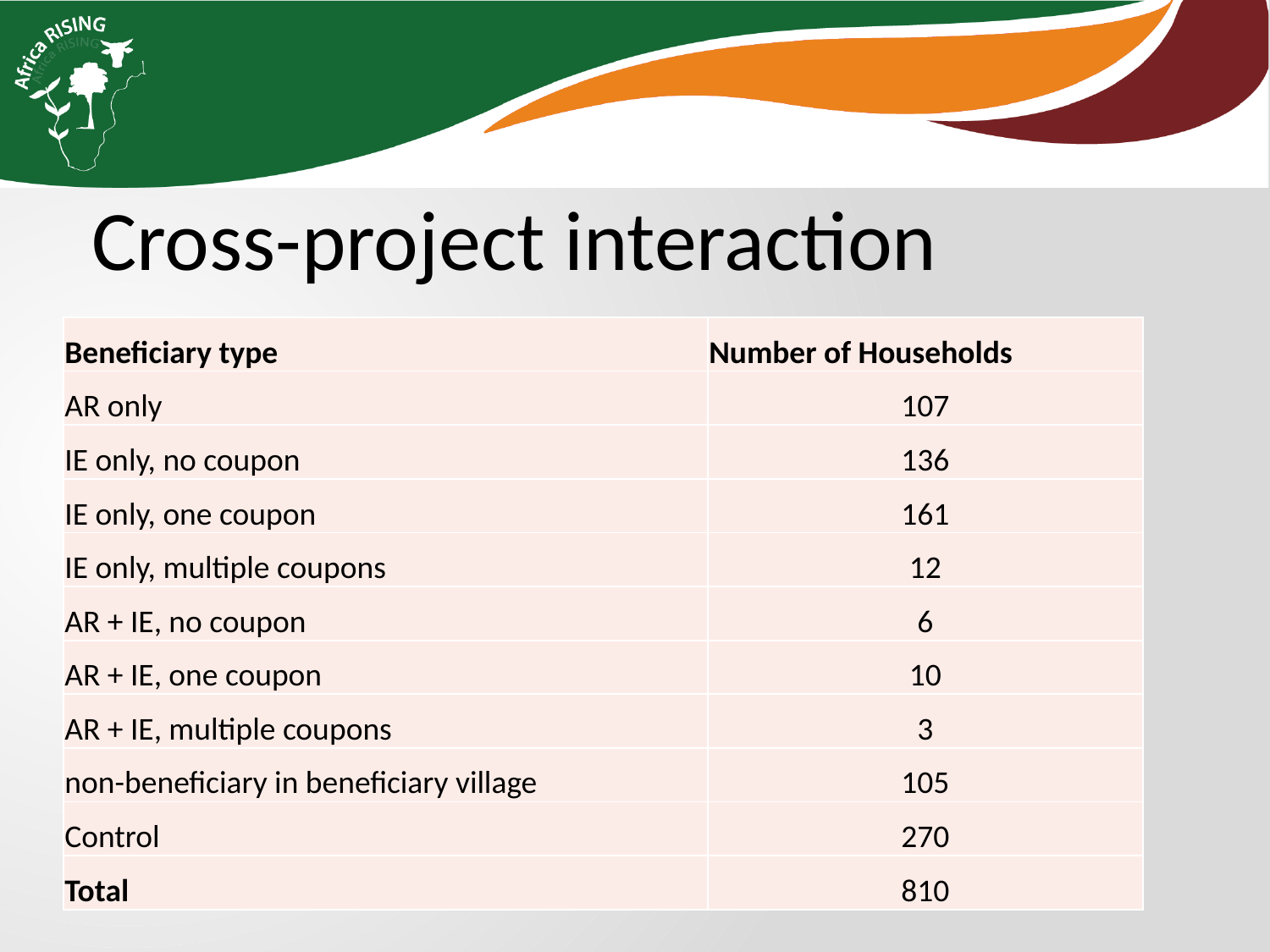

Cross-project interaction
| Beneficiary type | Number of Households |
| --- | --- |
| AR only | 107 |
| IE only, no coupon | 136 |
| IE only, one coupon | 161 |
| IE only, multiple coupons | 12 |
| AR + IE, no coupon | 6 |
| AR + IE, one coupon | 10 |
| AR + IE, multiple coupons | 3 |
| non-beneficiary in beneficiary village | 105 |
| Control | 270 |
| Total | 810 |